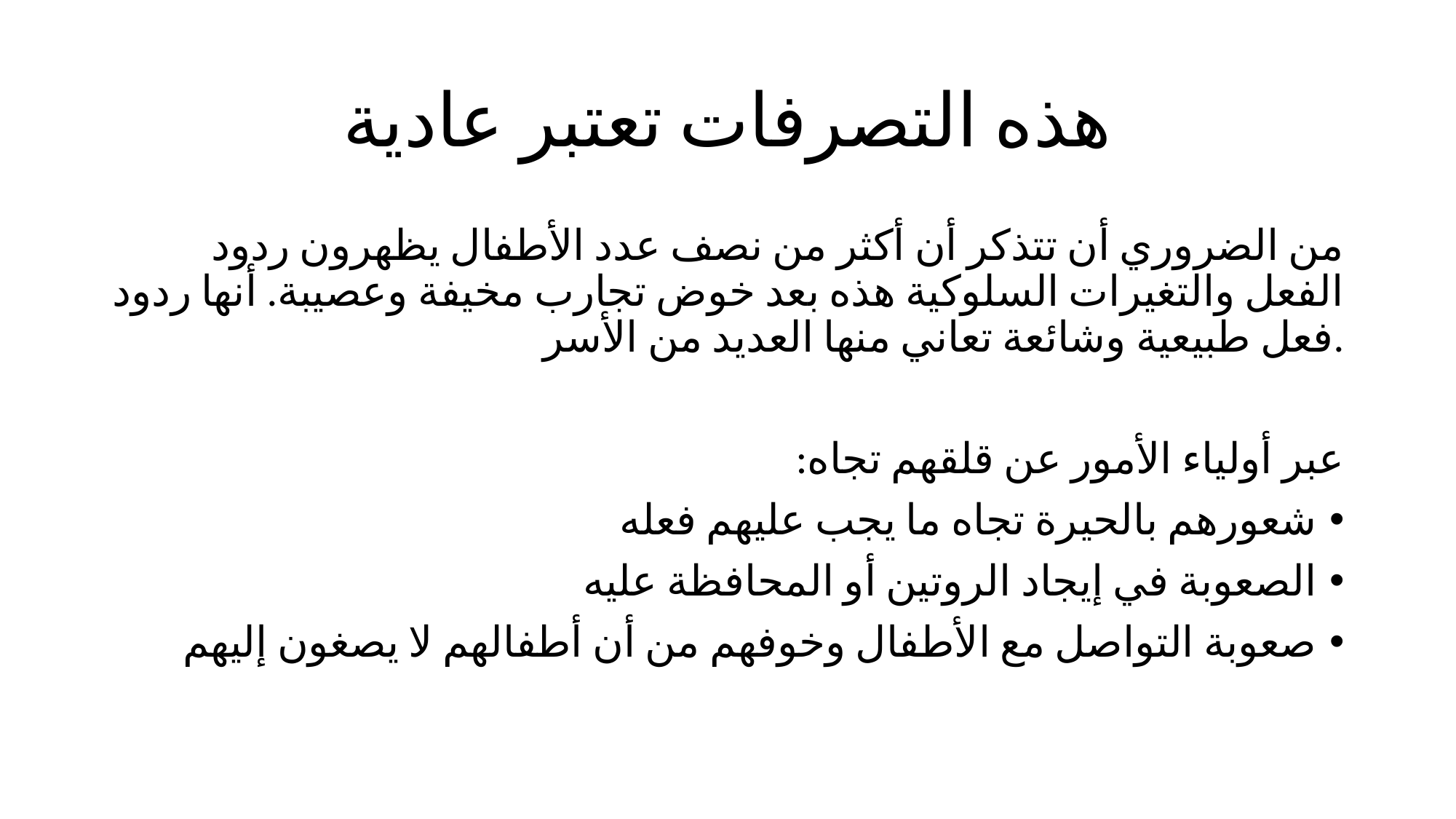

# هذه التصرفات تعتبر عادية
من الضروري أن تتذكر أن أكثر من نصف عدد الأطفال يظهرون ردود الفعل والتغيرات السلوكية هذه بعد خوض تجارب مخيفة وعصيبة. أنها ردود فعل طبيعية وشائعة تعاني منها العديد من الأسر.

عبر أولياء الأمور عن قلقهم تجاه:
شعورهم بالحيرة تجاه ما يجب عليهم فعله
الصعوبة في إيجاد الروتين أو المحافظة عليه
صعوبة التواصل مع الأطفال وخوفهم من أن أطفالهم لا يصغون إليهم